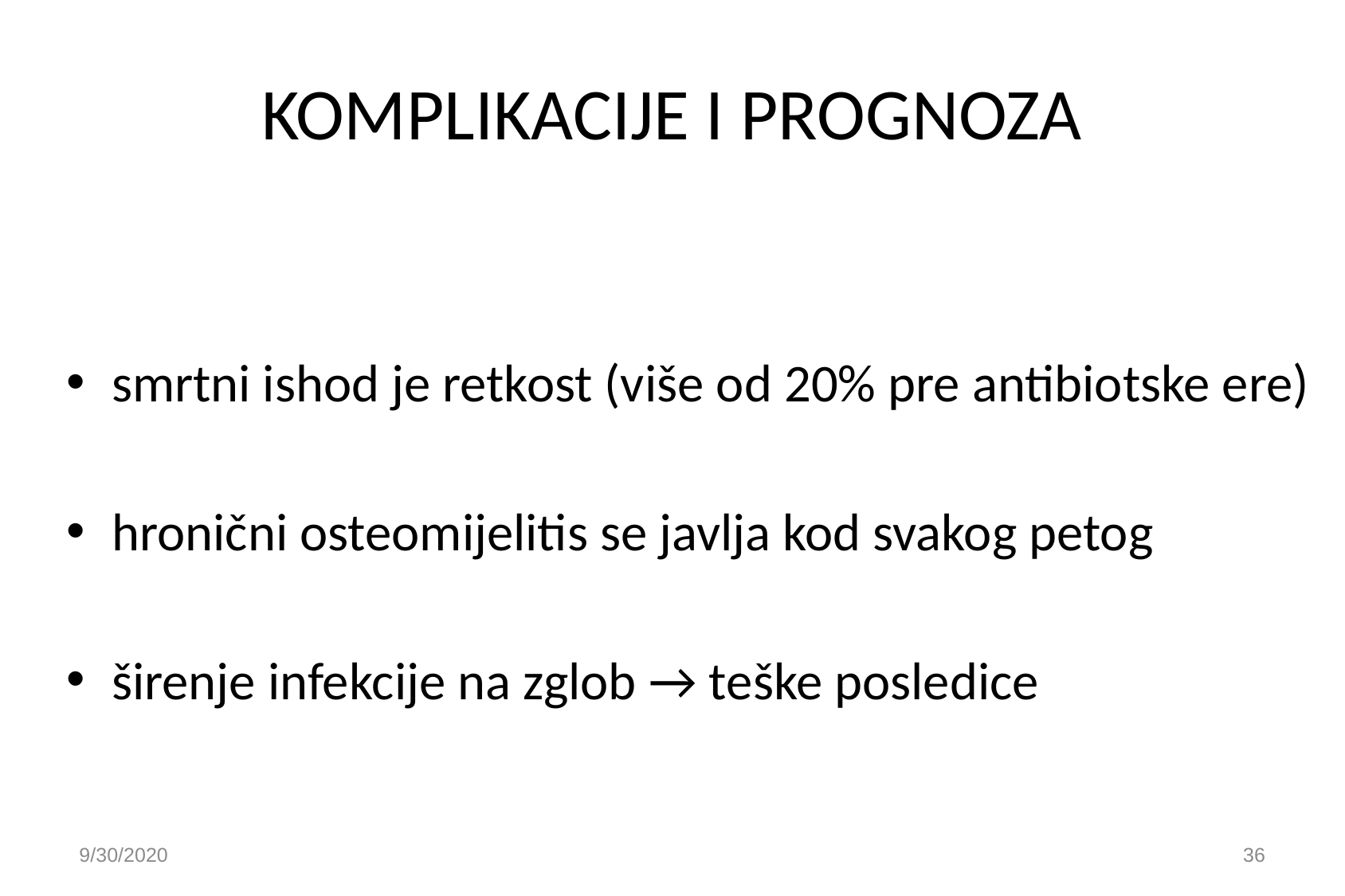

# KOMPLIKACIJE I PROGNOZA

smrtni ishod je retkost (više od 20% pre antibiotske ere)

hronični osteomijelitis se javlja kod svakog petog

širenje infekcije na zglob → teške posledice

9/30/2020
36